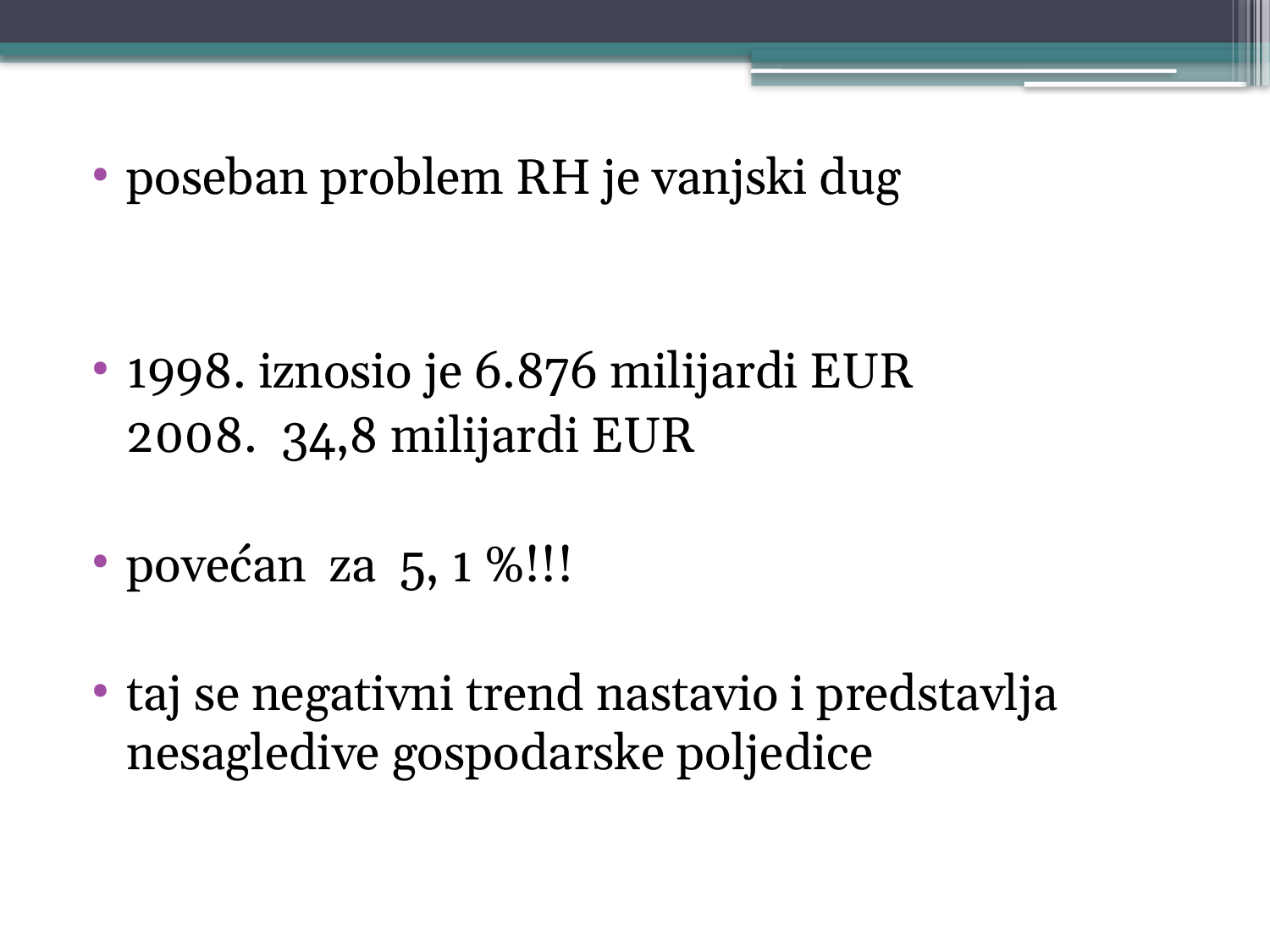

poseban problem RH je vanjski dug

1998. iznosio je 6.876 milijardi EUR
   2008.  34,8 milijardi EUR

povećan  za  5, 1 %!!!

taj se negativni trend nastavio i predstavlja nesagledive gospodarske poljedice